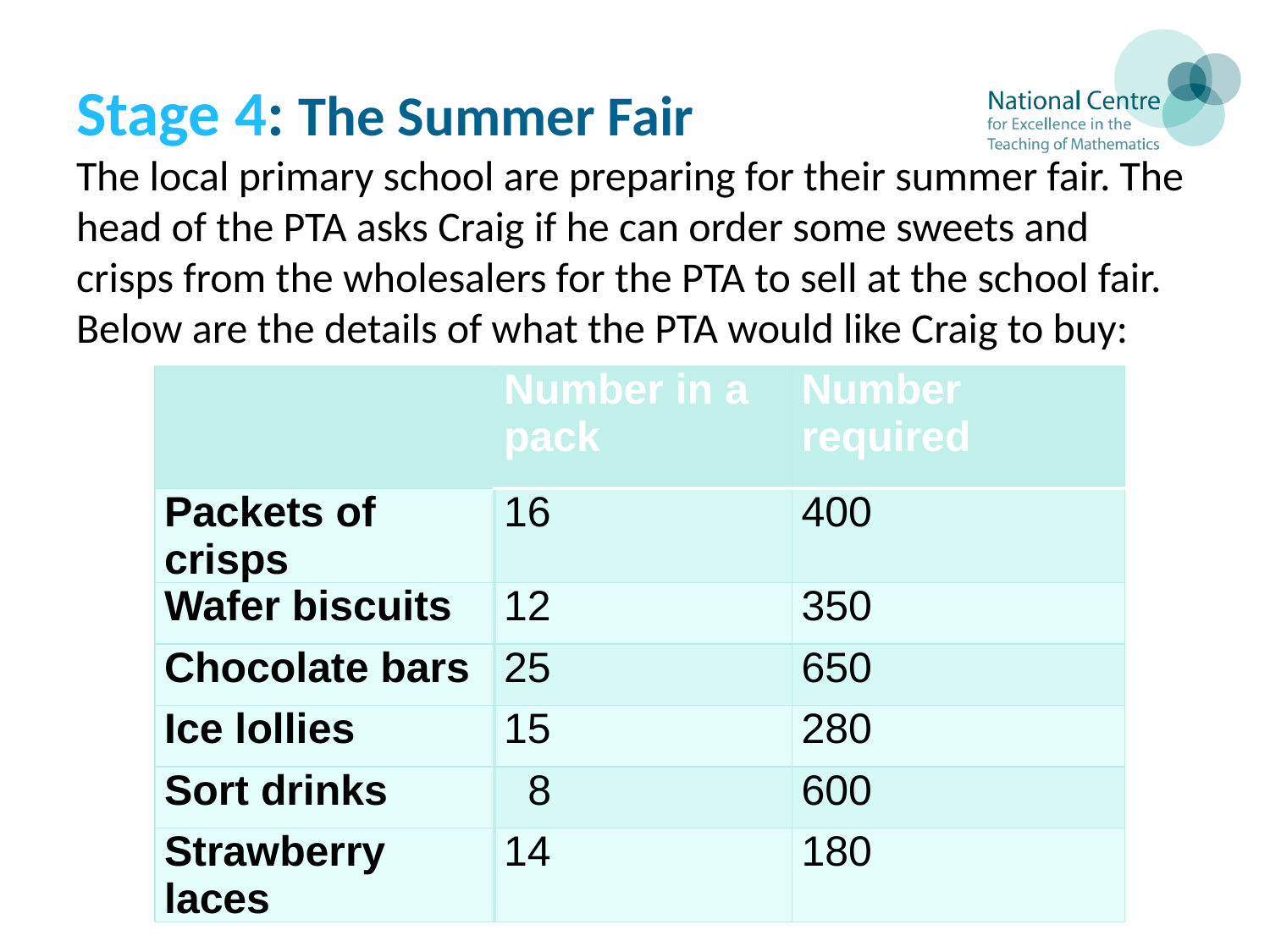

# Stage 4: The Summer Fair The local primary school are preparing for their summer fair. The head of the PTA asks Craig if he can order some sweets and crisps from the wholesalers for the PTA to sell at the school fair. Below are the details of what the PTA would like Craig to buy:
|  | Number in a pack | Number required |
| --- | --- | --- |
| Packets of crisps | 16 | 400 |
| Wafer biscuits | 12 | 350 |
| Chocolate bars | 25 | 650 |
| Ice lollies | 15 | 280 |
| Sort drinks | 8 | 600 |
| Strawberry laces | 14 | 180 |